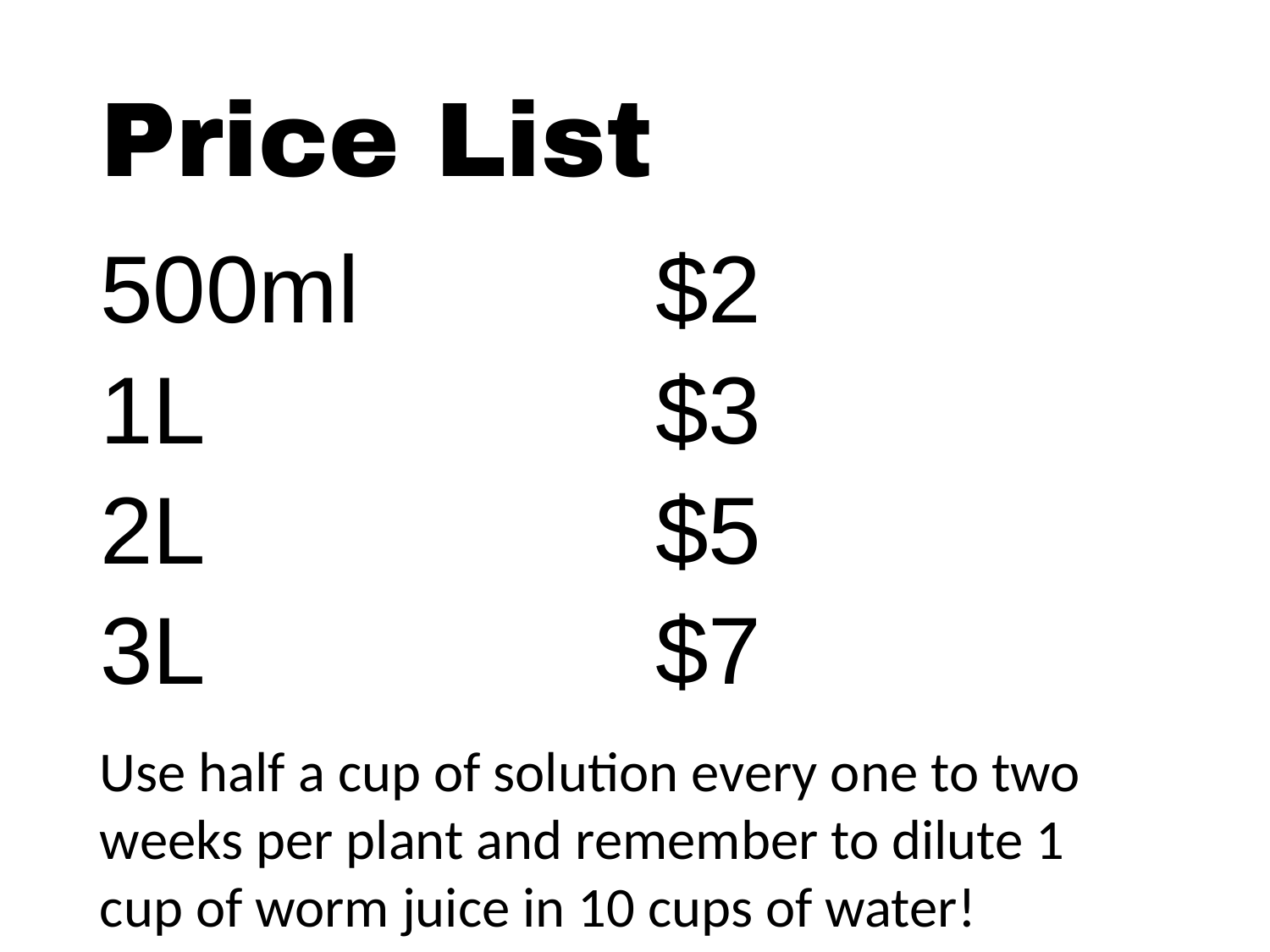

# Price List
500ml
1L
2L
3L
$2
$3
$5
$7
Use half a cup of solution every one to two weeks per plant and remember to dilute 1 cup of worm juice in 10 cups of water!